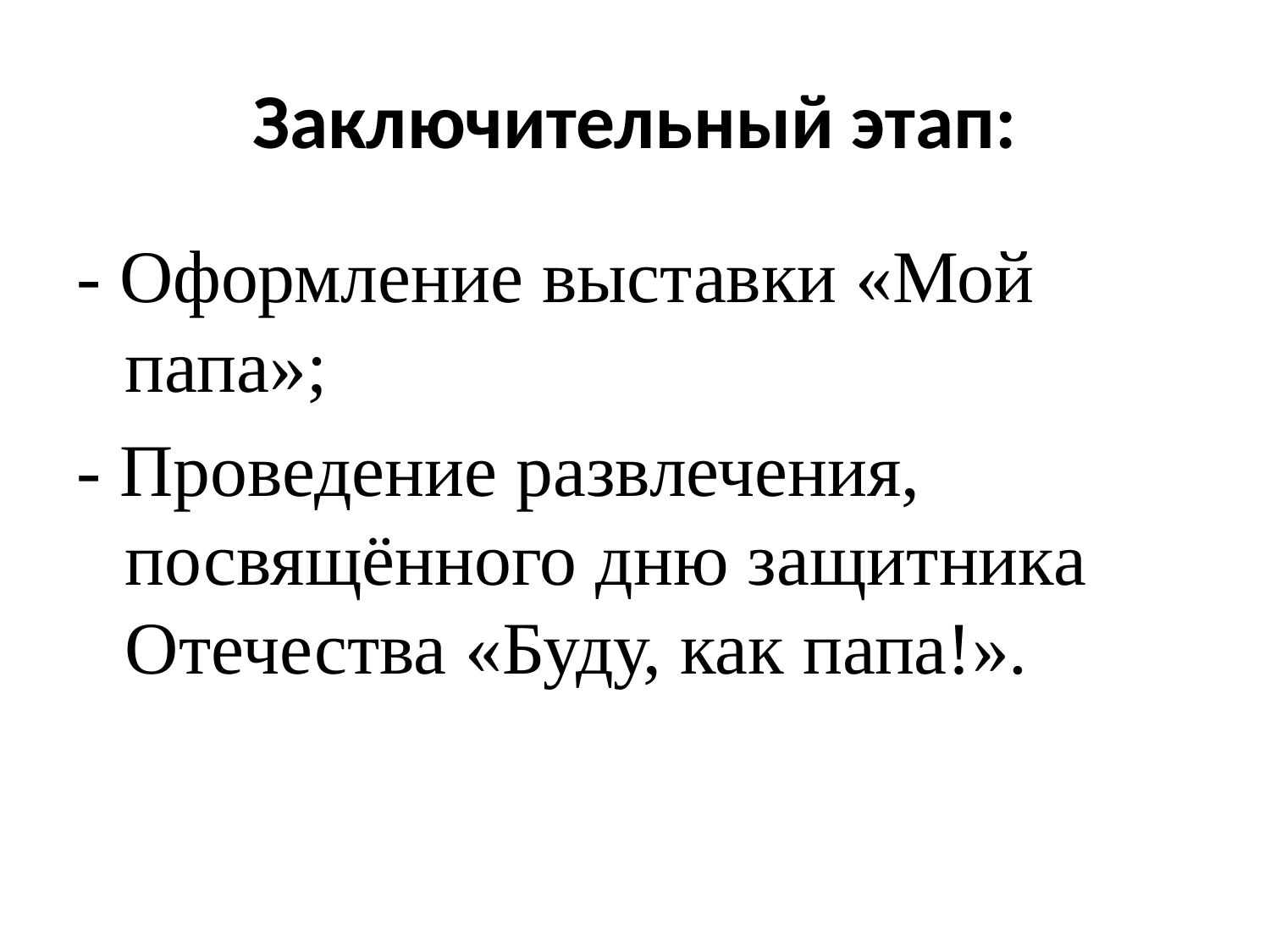

# Заключительный этап:
- Оформление выставки «Мой папа»;
- Проведение развлечения, посвящённого дню защитника Отечества «Буду, как папа!».